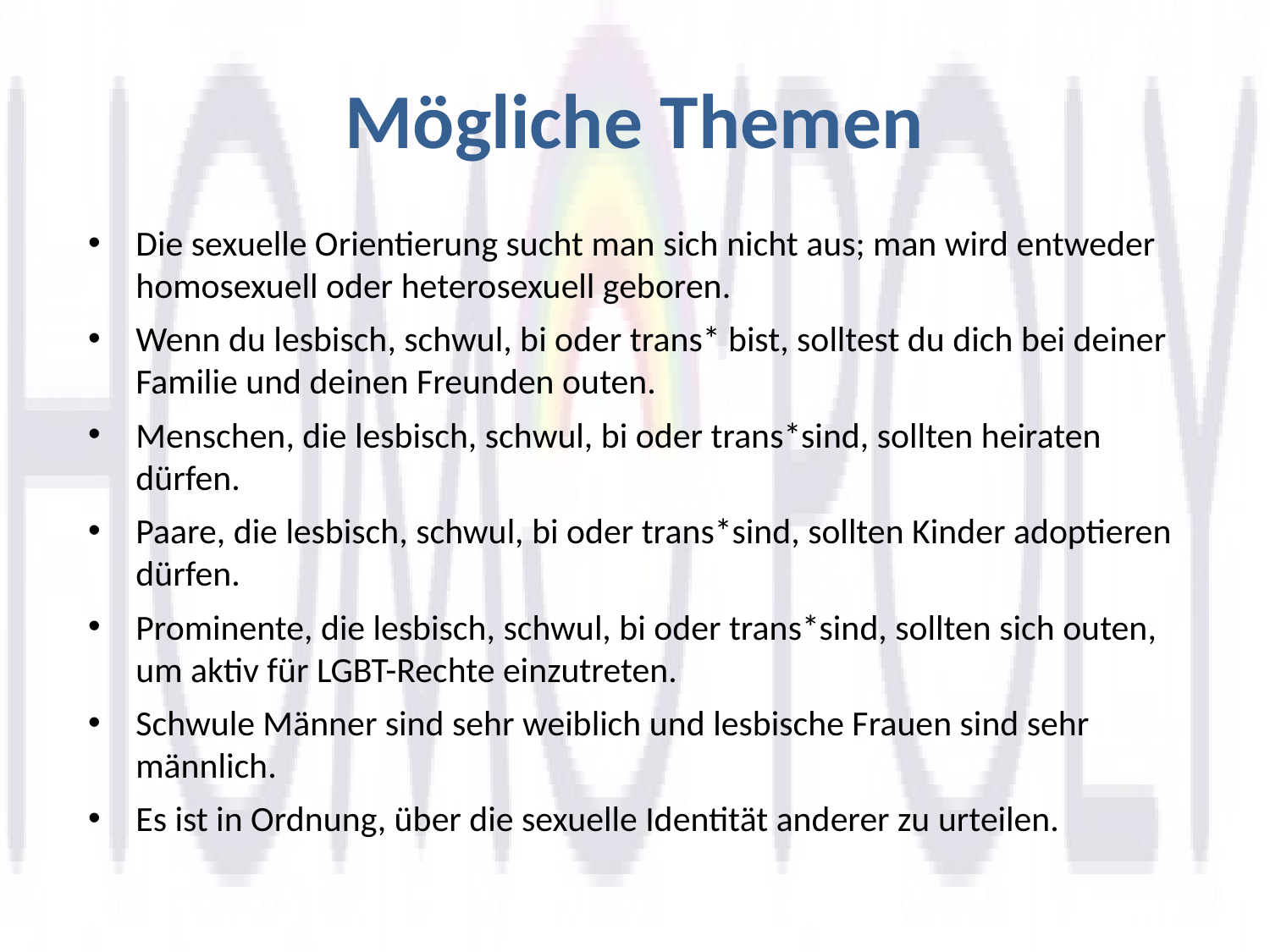

# Mögliche Themen
Die sexuelle Orientierung sucht man sich nicht aus; man wird entweder homosexuell oder heterosexuell geboren.
Wenn du lesbisch, schwul, bi oder trans* bist, solltest du dich bei deiner Familie und deinen Freunden outen.
Menschen, die lesbisch, schwul, bi oder trans*sind, sollten heiraten dürfen.
Paare, die lesbisch, schwul, bi oder trans*sind, sollten Kinder adoptieren dürfen.
Prominente, die lesbisch, schwul, bi oder trans*sind, sollten sich outen, um aktiv für LGBT-Rechte einzutreten.
Schwule Männer sind sehr weiblich und lesbische Frauen sind sehr männlich.
Es ist in Ordnung, über die sexuelle Identität anderer zu urteilen.